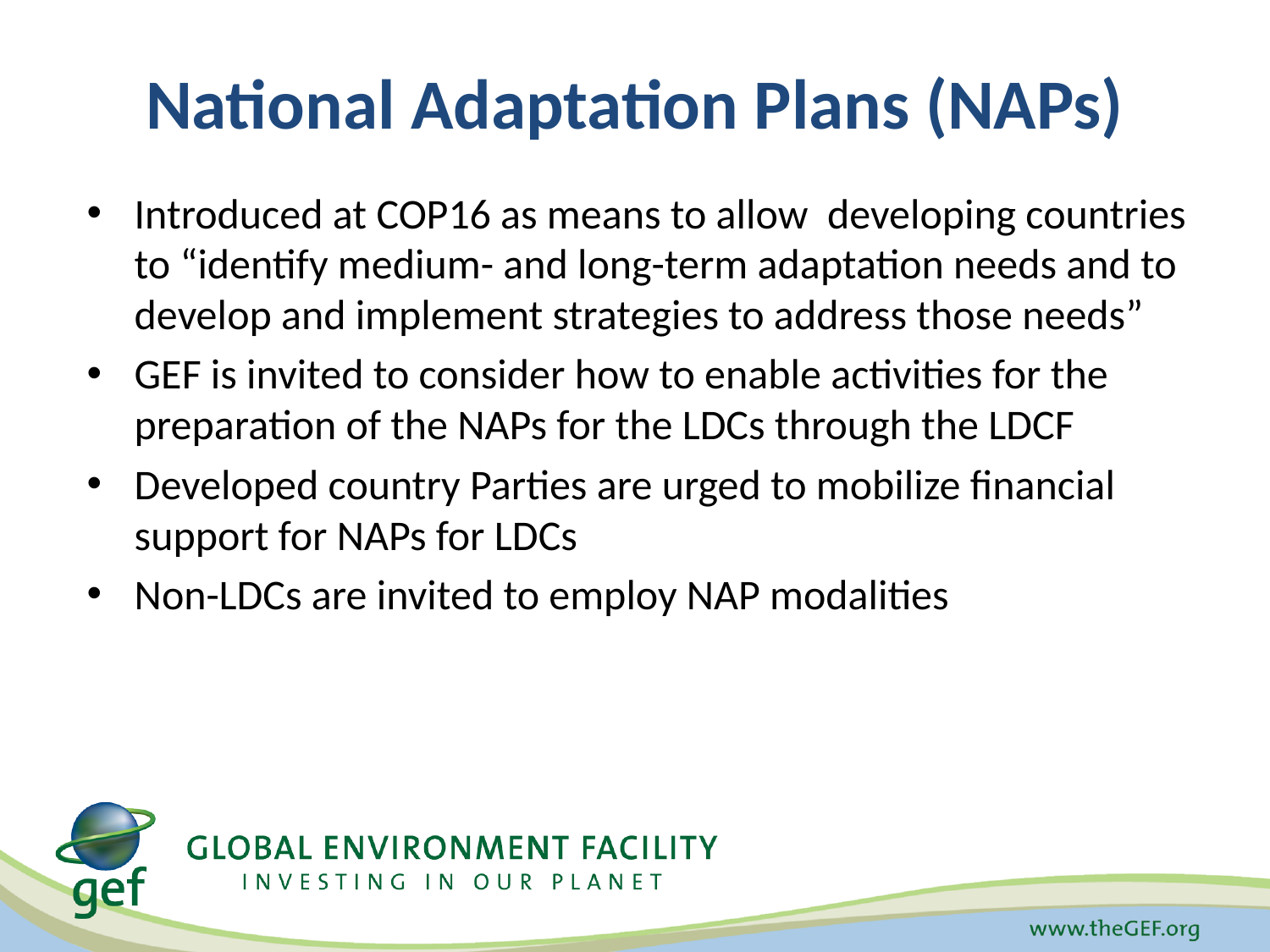

# National Adaptation Plans (NAPs)
Introduced at COP16 as means to allow  developing countries to “identify medium- and long-term adaptation needs and to develop and implement strategies to address those needs”
GEF is invited to consider how to enable activities for the preparation of the NAPs for the LDCs through the LDCF
Developed country Parties are urged to mobilize financial support for NAPs for LDCs
Non-LDCs are invited to employ NAP modalities